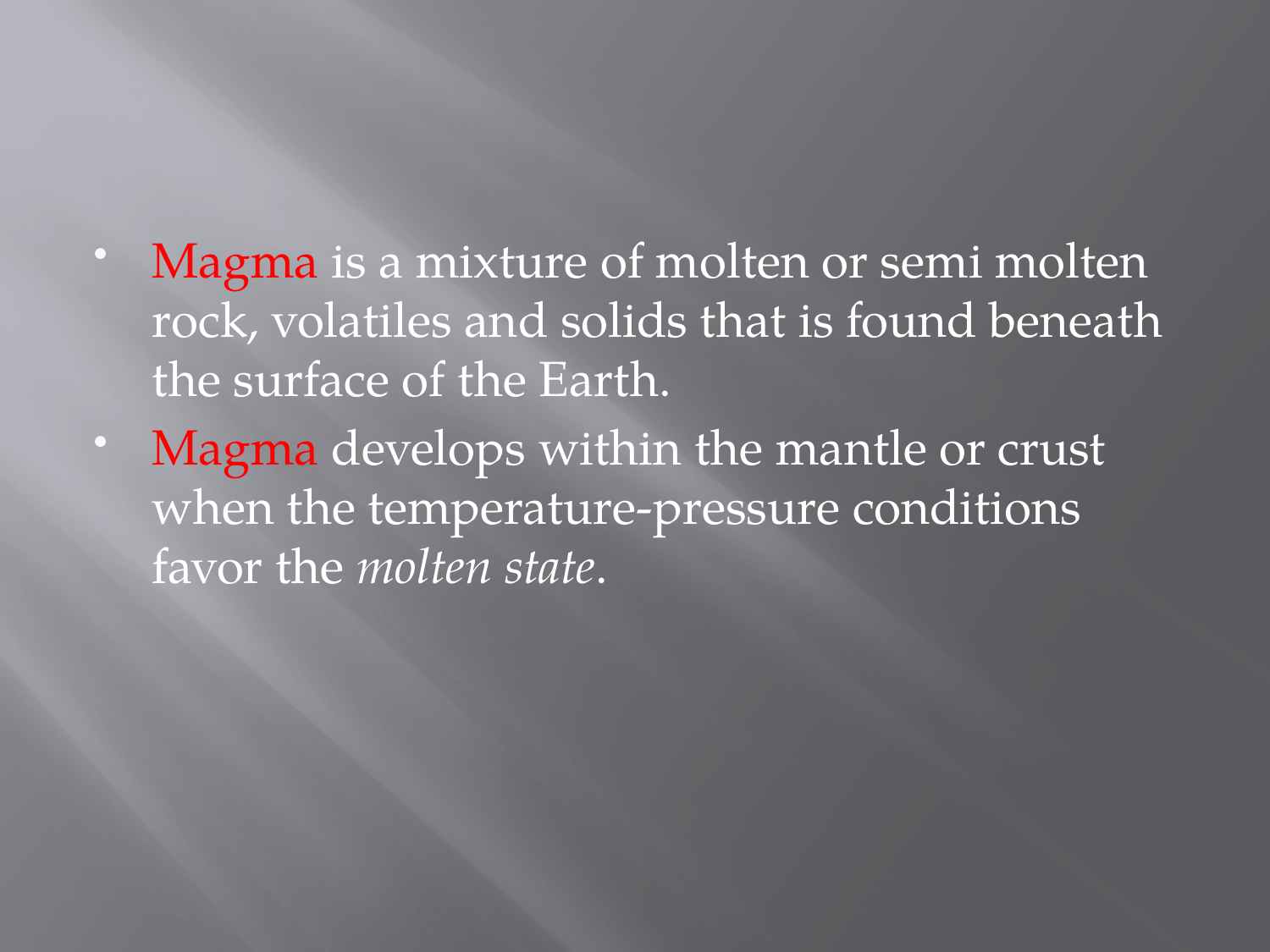

#
Magma is a mixture of molten or semi molten rock, volatiles and solids that is found beneath the surface of the Earth.
Magma develops within the mantle or crust when the temperature-pressure conditions favor the molten state.